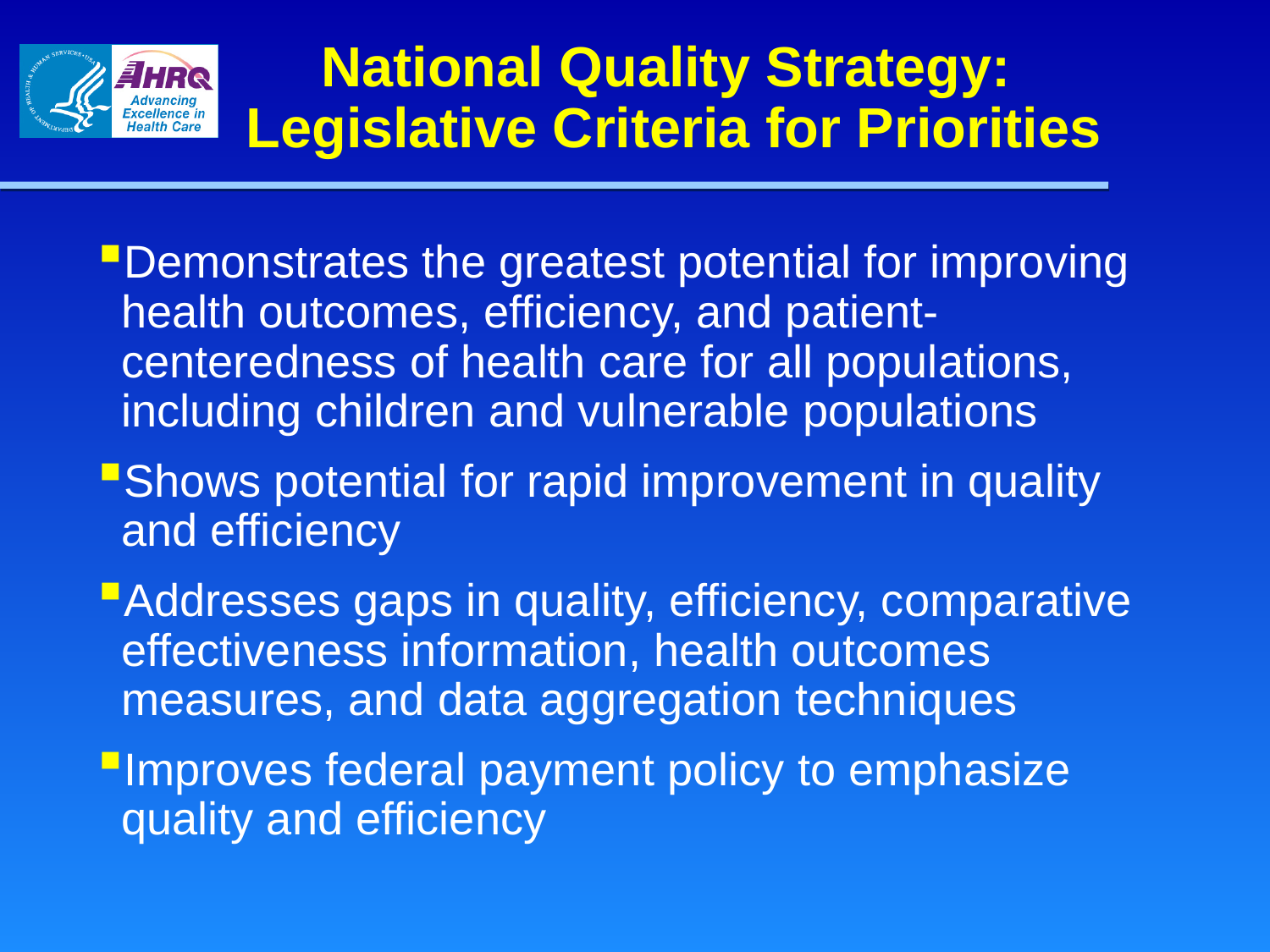

# National Quality Strategy: Legislative Criteria for Priorities
Demonstrates the greatest potential for improving   health outcomes, efficiency, and patient-centeredness of health care for all populations, including children and vulnerable populations
Shows potential for rapid improvement in quality and efficiency
Addresses gaps in quality, efficiency, comparative effectiveness information, health outcomes measures, and data aggregation techniques
Improves federal payment policy to emphasize quality and efficiency